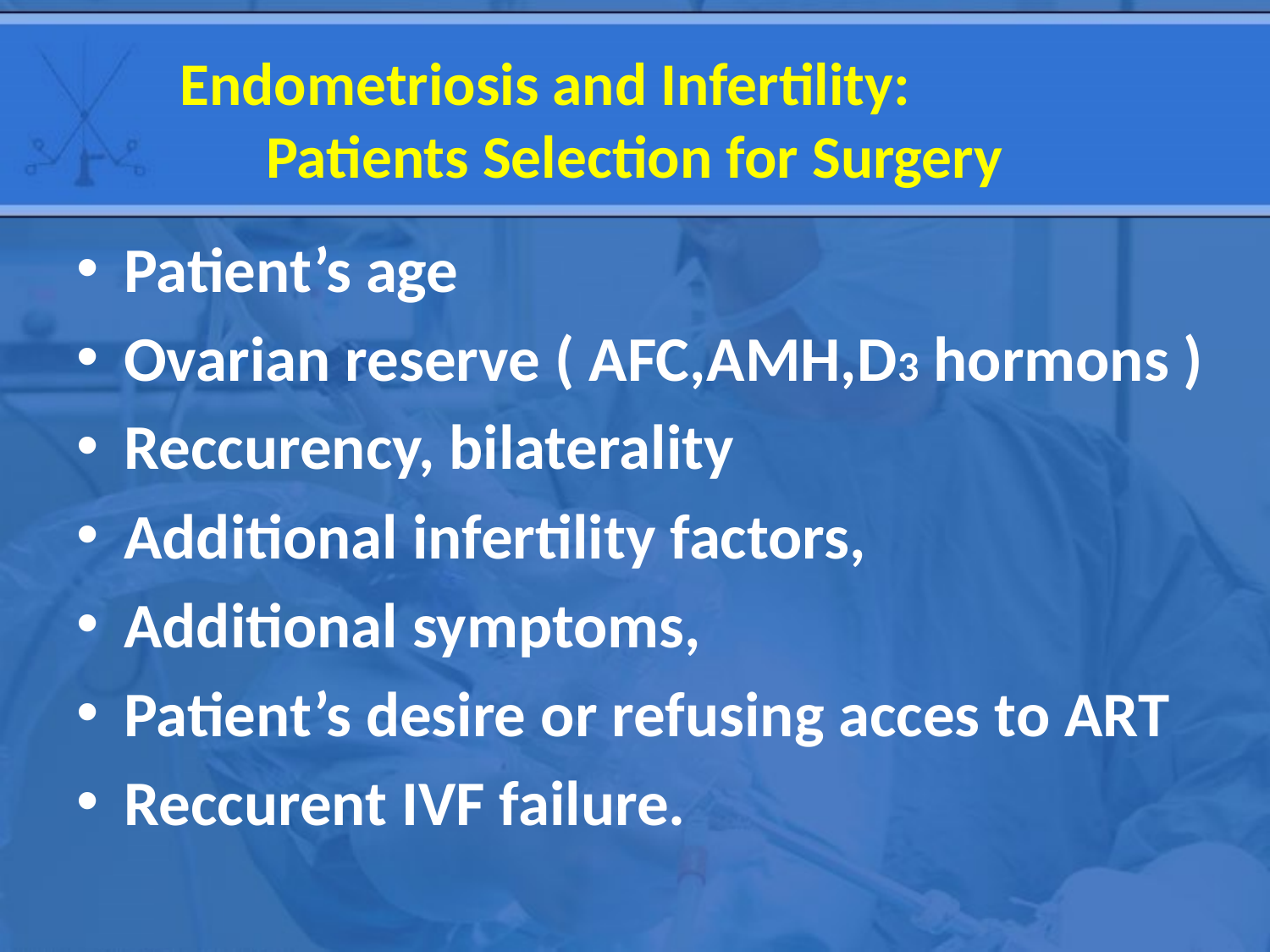

# Endometriosis and Infertility:              Patients Selection for Surgery
Patient’s age
Ovarian reserve ( AFC,AMH,D3 hormons )
Reccurency, bilaterality
Additional infertility factors,
Additional symptoms,
Patient’s desire or refusing acces to ART
Reccurent IVF failure.